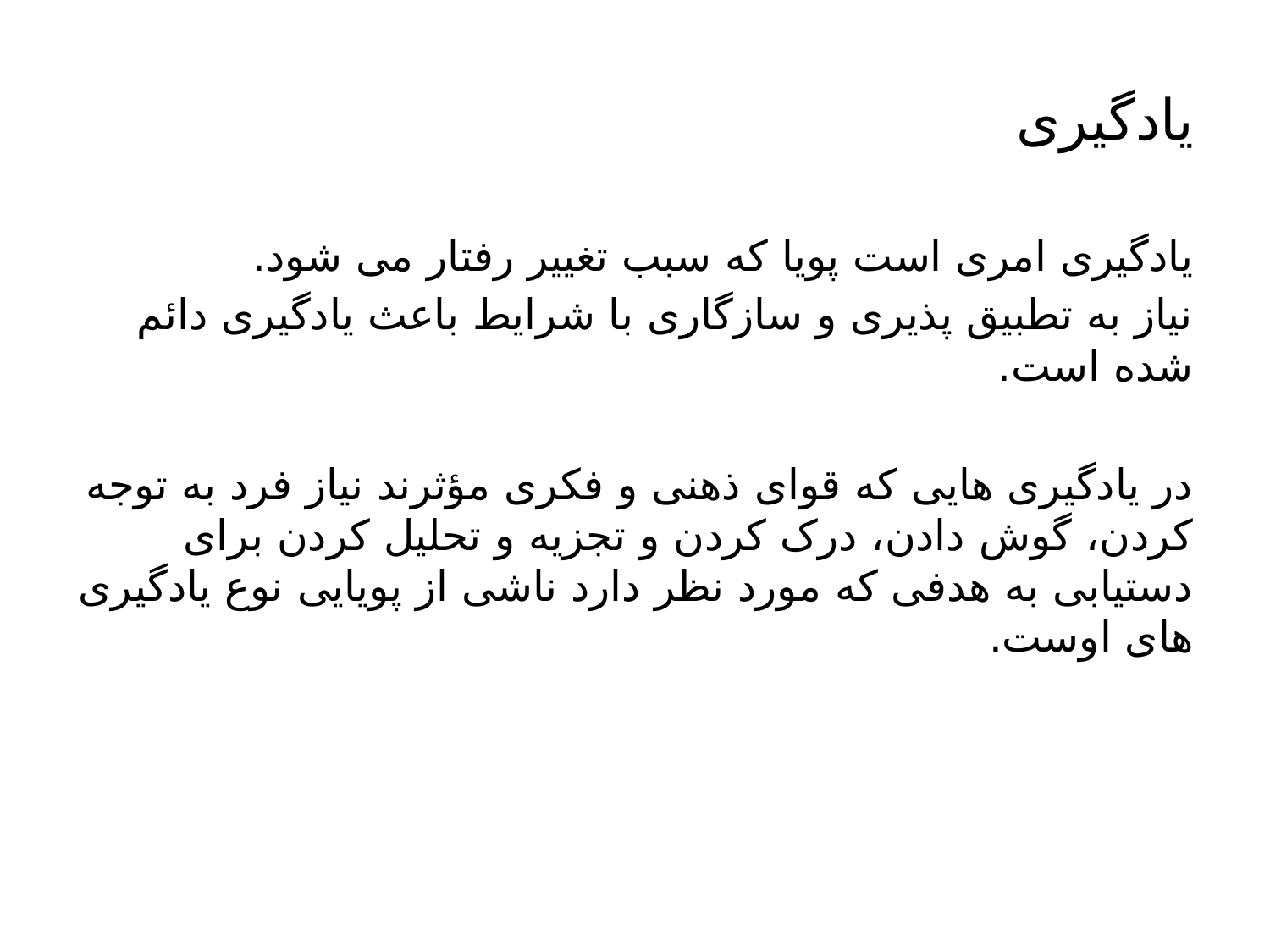

# یادگیری
یادگیری امری است پویا که سبب تغییر رفتار می شود.
نیاز به تطبیق پذیری و سازگاری با شرایط باعث یادگیری دائم شده است.

در یادگیری هایی که قوای ذهنی و فکری مؤثرند نیاز فرد به توجه کردن، گوش دادن، درک کردن و تجزیه و تحلیل کردن برای دستیابی به هدفی که مورد نظر دارد ناشی از پویایی نوع یادگیری های اوست.